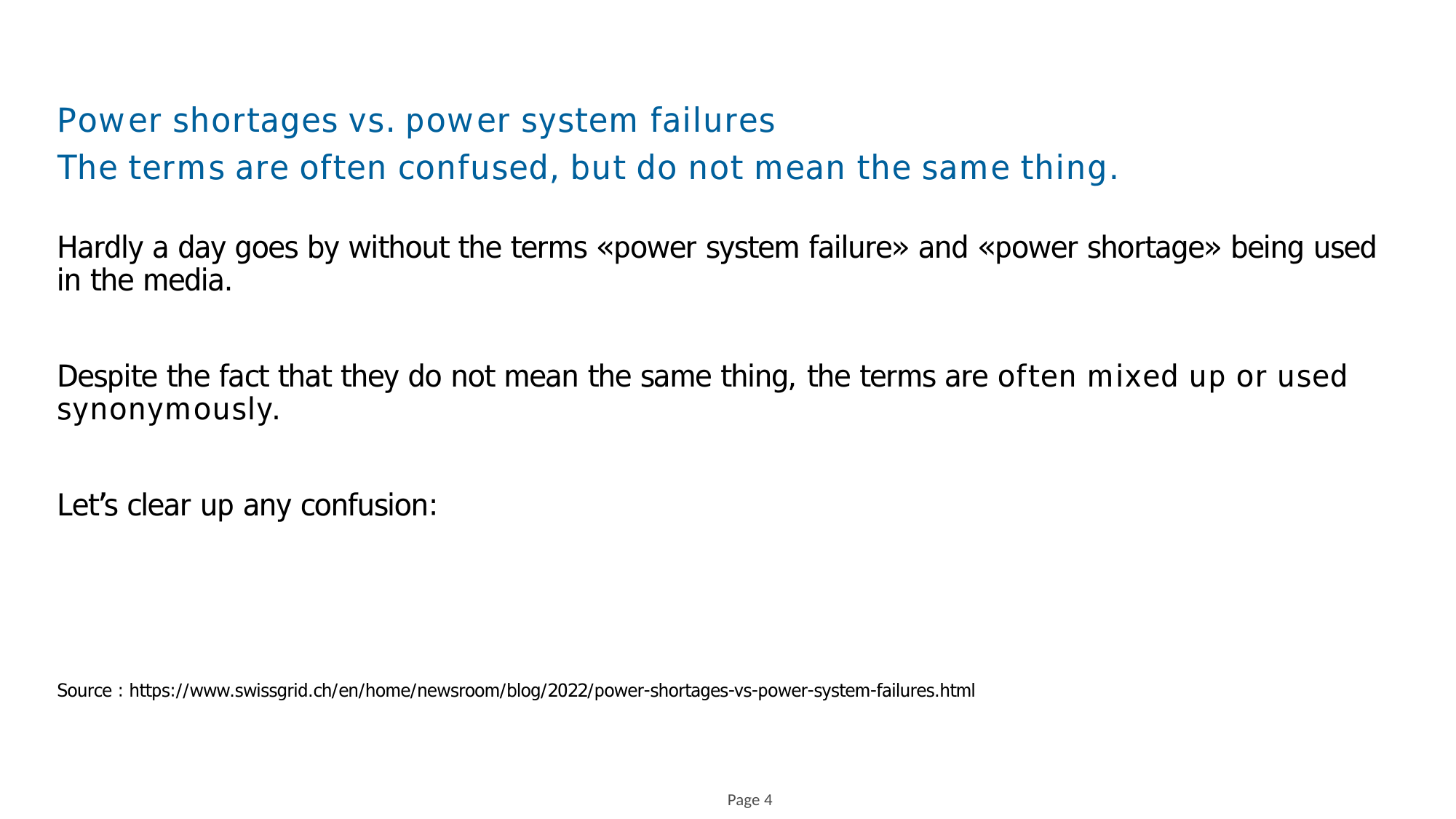

Power shortages vs. power system failures
The terms are often confused, but do not mean the same thing.

Hardly a day goes by without the terms «power system failure» and «power shortage» being used in the media.

Despite the fact that they do not mean the same thing, the terms are often mixed up or used synonymously.

Let’s clear up any confusion:

Source : https://www.swissgrid.ch/en/home/newsroom/blog/2022/power-shortages-vs-power-system-failures.html